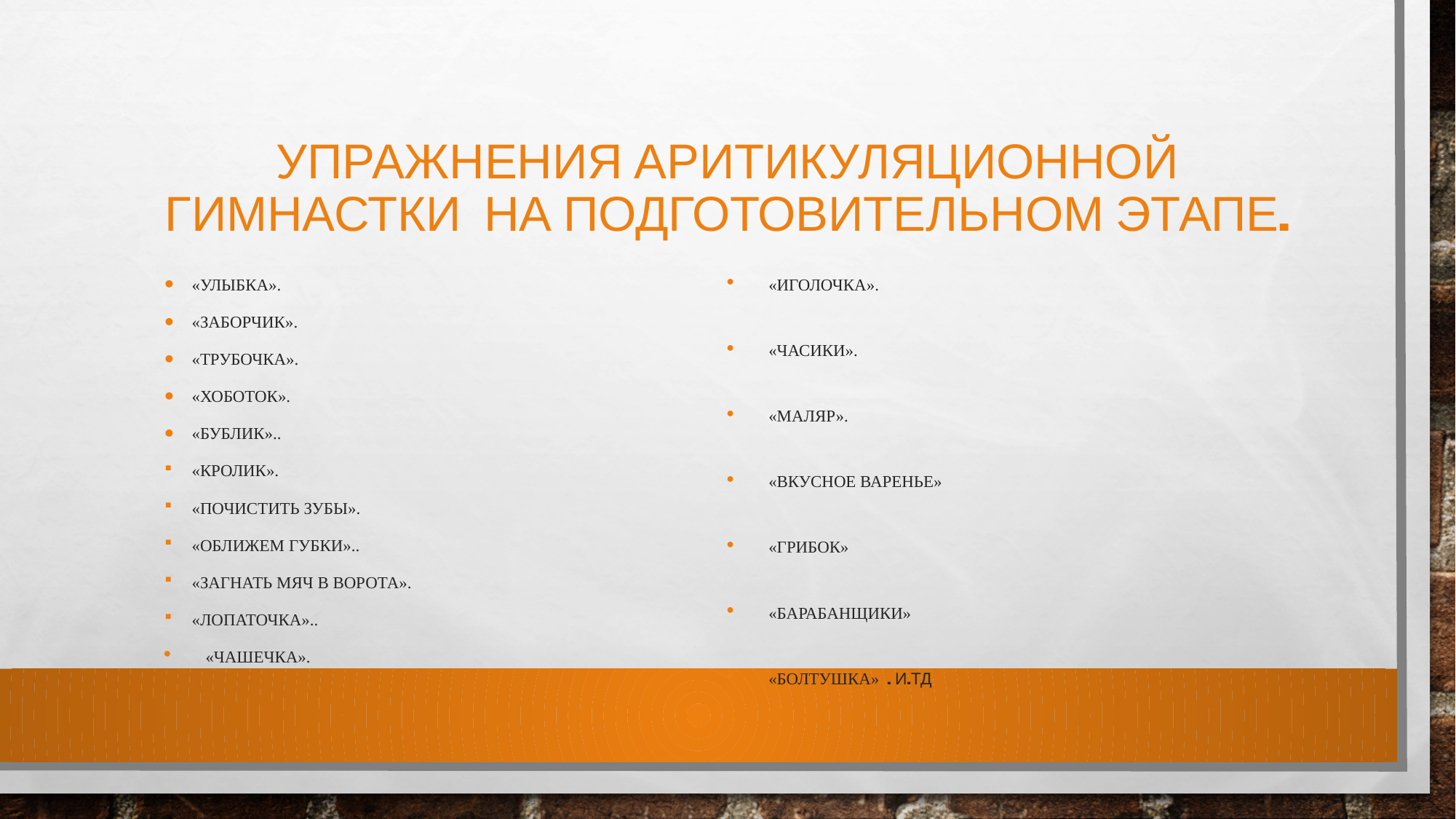

# Упражнения аритикуляционной гимнастки  на подготовительном этапе.
«Улыбка».
«Заборчик».
«Трубочка».
«Хоботок».
«Бублик»..
«Кролик».
«Почистить зубы».
«Оближем губки»..
«Загнать мяч в ворота».
«Лопаточка»..
«Чашечка».
«Иголочка».
«Часики».
«Маляр».
«Вкусное варенье»
«Грибок»
«Барабанщики»
«Болтушка»  . И.тд